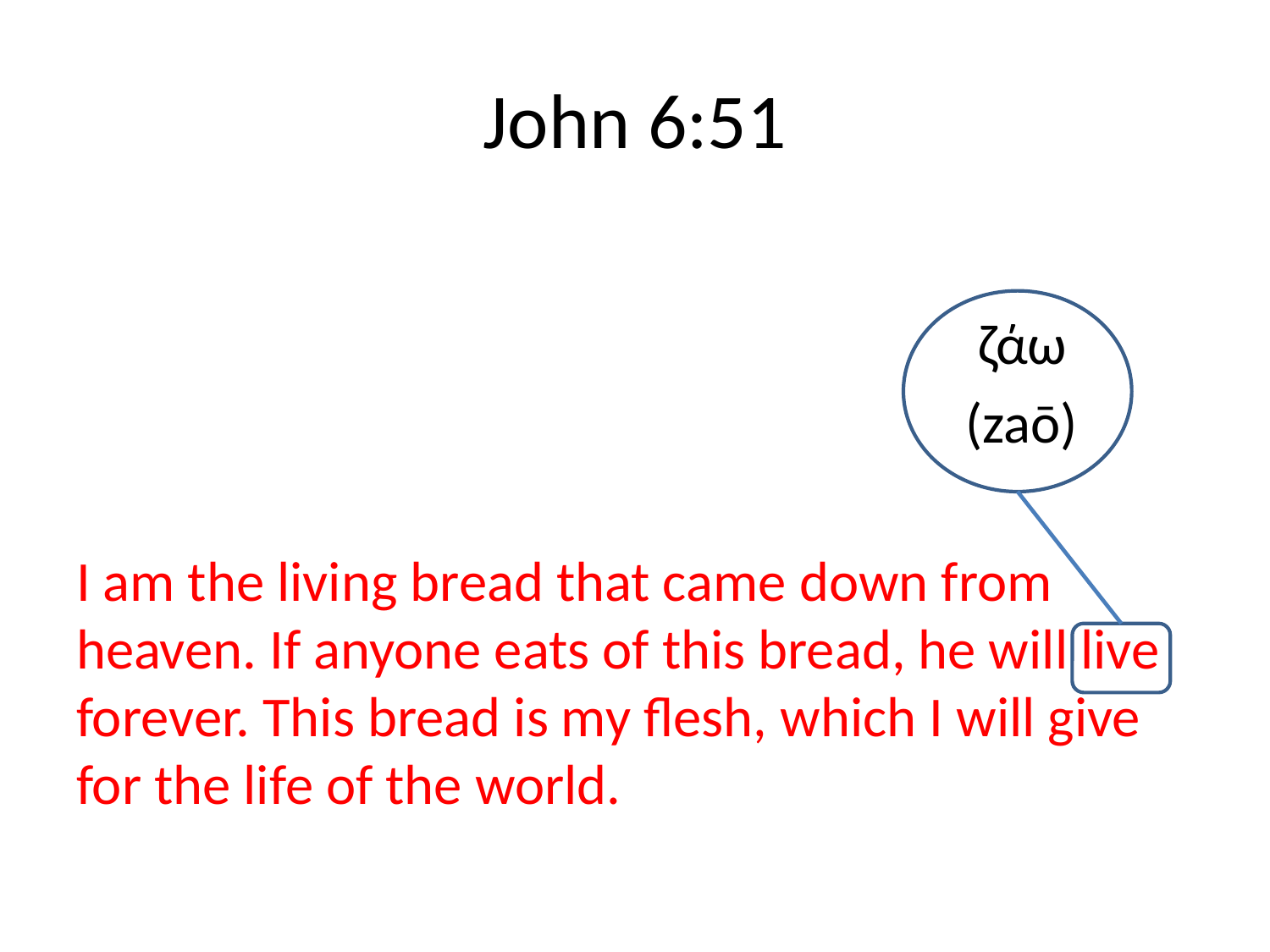

# John 6:51

							 ζάω
							(zaō)

I am the living bread that came down from heaven. If anyone eats of this bread, he will live forever. This bread is my flesh, which I will give for the life of the world.